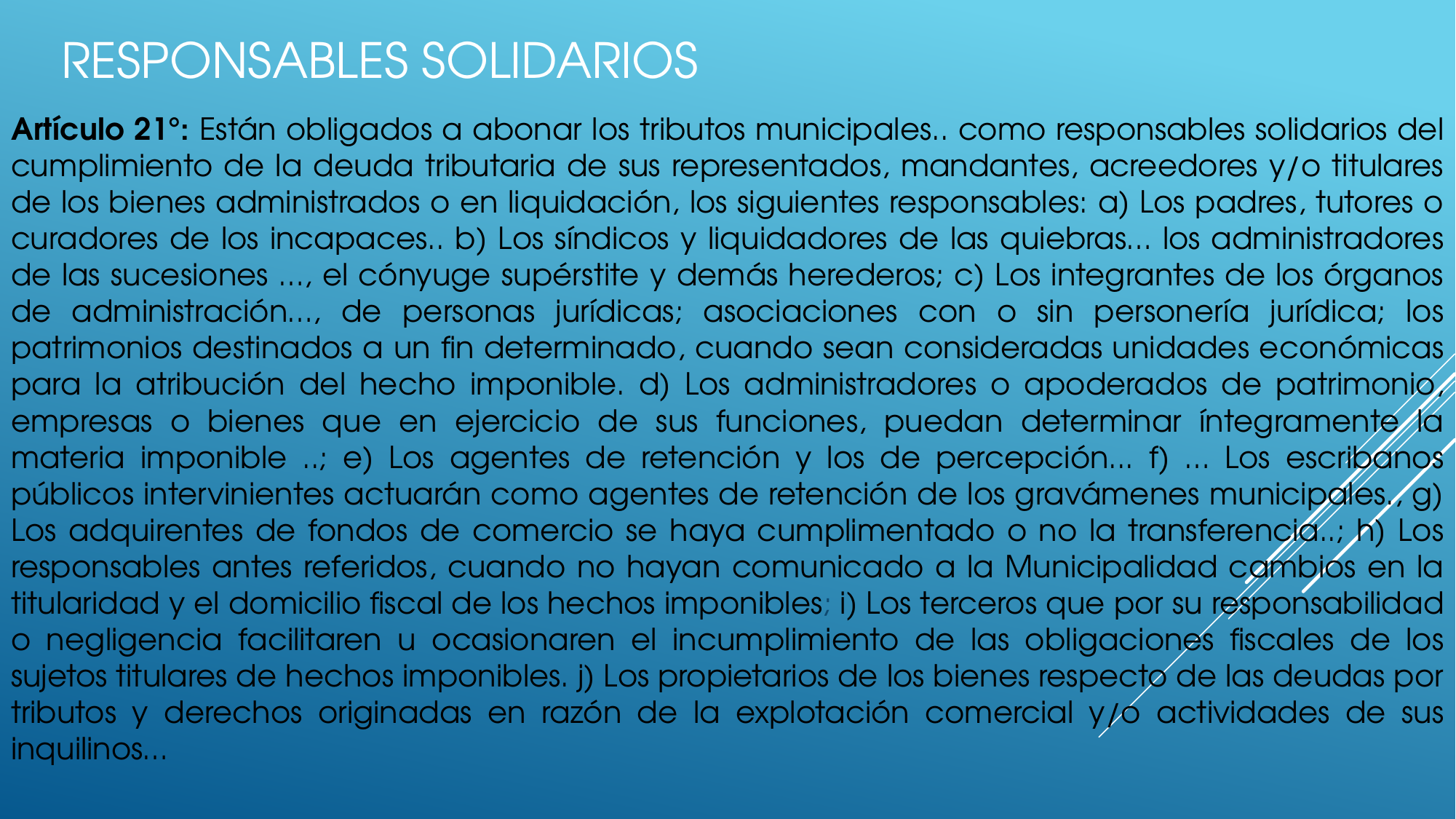

# RESPONSABLES SOLIDARIOS
Artículo 21°: Están obligados a abonar los tributos municipales.. como responsables solidarios del cumplimiento de la deuda tributaria de sus representados, mandantes, acreedores y/o titulares de los bienes administrados o en liquidación, los siguientes responsables: a) Los padres, tutores o curadores de los incapaces.. b) Los síndicos y liquidadores de las quiebras… los administradores de las sucesiones …, el cónyuge supérstite y demás herederos; c) Los integrantes de los órganos de administración…, de personas jurídicas; asociaciones con o sin personería jurídica; los patrimonios destinados a un fin determinado, cuando sean consideradas unidades económicas para la atribución del hecho imponible. d) Los administradores o apoderados de patrimonio, empresas o bienes que en ejercicio de sus funciones, puedan determinar íntegramente la materia imponible ..; e) Los agentes de retención y los de percepción... f) … Los escribanos públicos intervinientes actuarán como agentes de retención de los gravámenes municipales., g) Los adquirentes de fondos de comercio se haya cumplimentado o no la transferencia..; h) Los responsables antes referidos, cuando no hayan comunicado a la Municipalidad cambios en la titularidad y el domicilio fiscal de los hechos imponibles; i) Los terceros que por su responsabilidad o negligencia facilitaren u ocasionaren el incumplimiento de las obligaciones fiscales de los sujetos titulares de hechos imponibles. j) Los propietarios de los bienes respecto de las deudas por tributos y derechos originadas en razón de la explotación comercial y/o actividades de sus inquilinos…